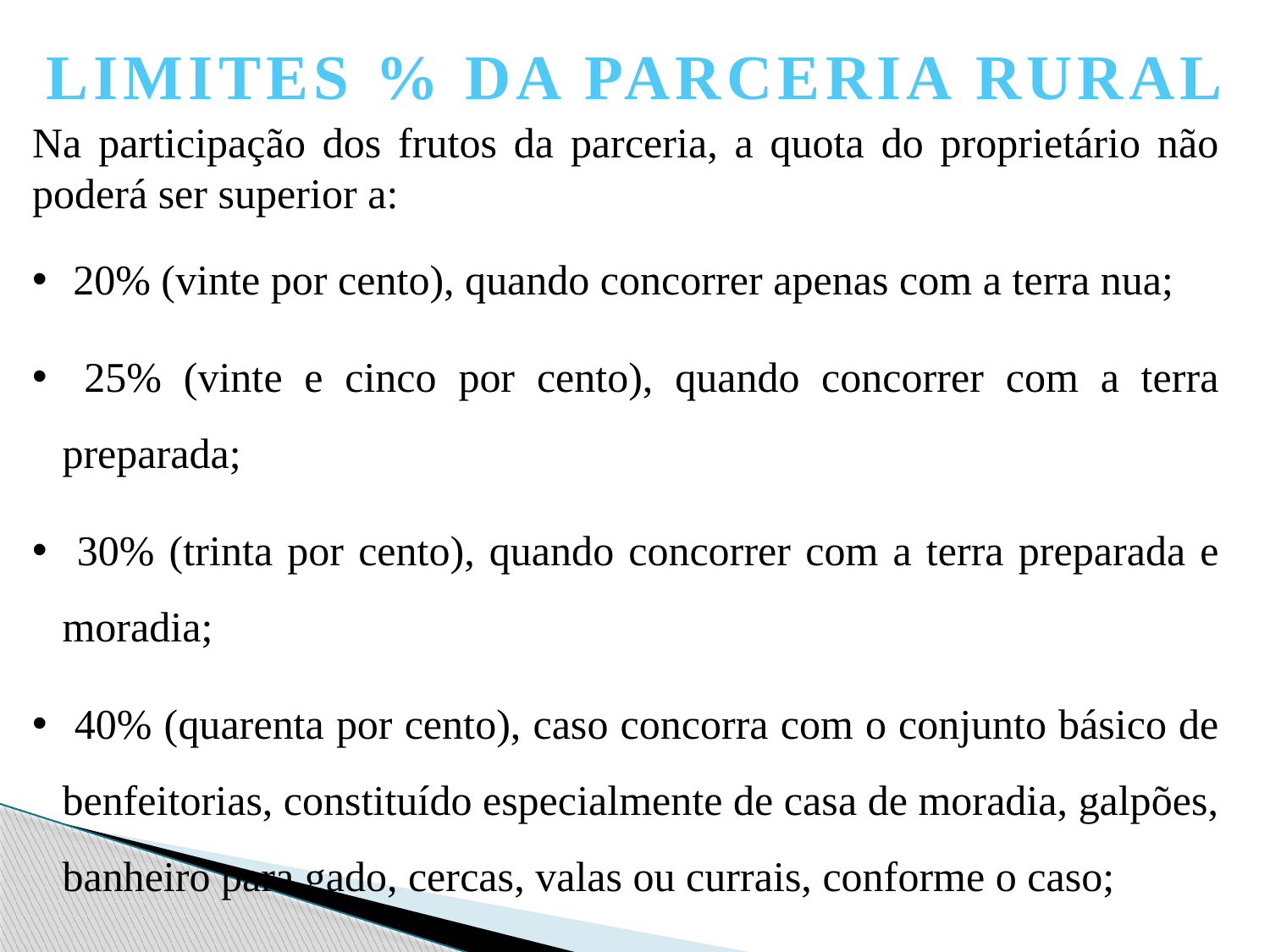

LIMITES % DA PARCERIA RURAL

Na participação dos frutos da parceria, a quota do proprietário não poderá ser superior a:
 20% (vinte por cento), quando concorrer apenas com a terra nua;
 25% (vinte e cinco por cento), quando concorrer com a terra preparada;
 30% (trinta por cento), quando concorrer com a terra preparada e moradia;
 40% (quarenta por cento), caso concorra com o conjunto básico de benfeitorias, constituído especialmente de casa de moradia, galpões, banheiro para gado, cercas, valas ou currais, conforme o caso;